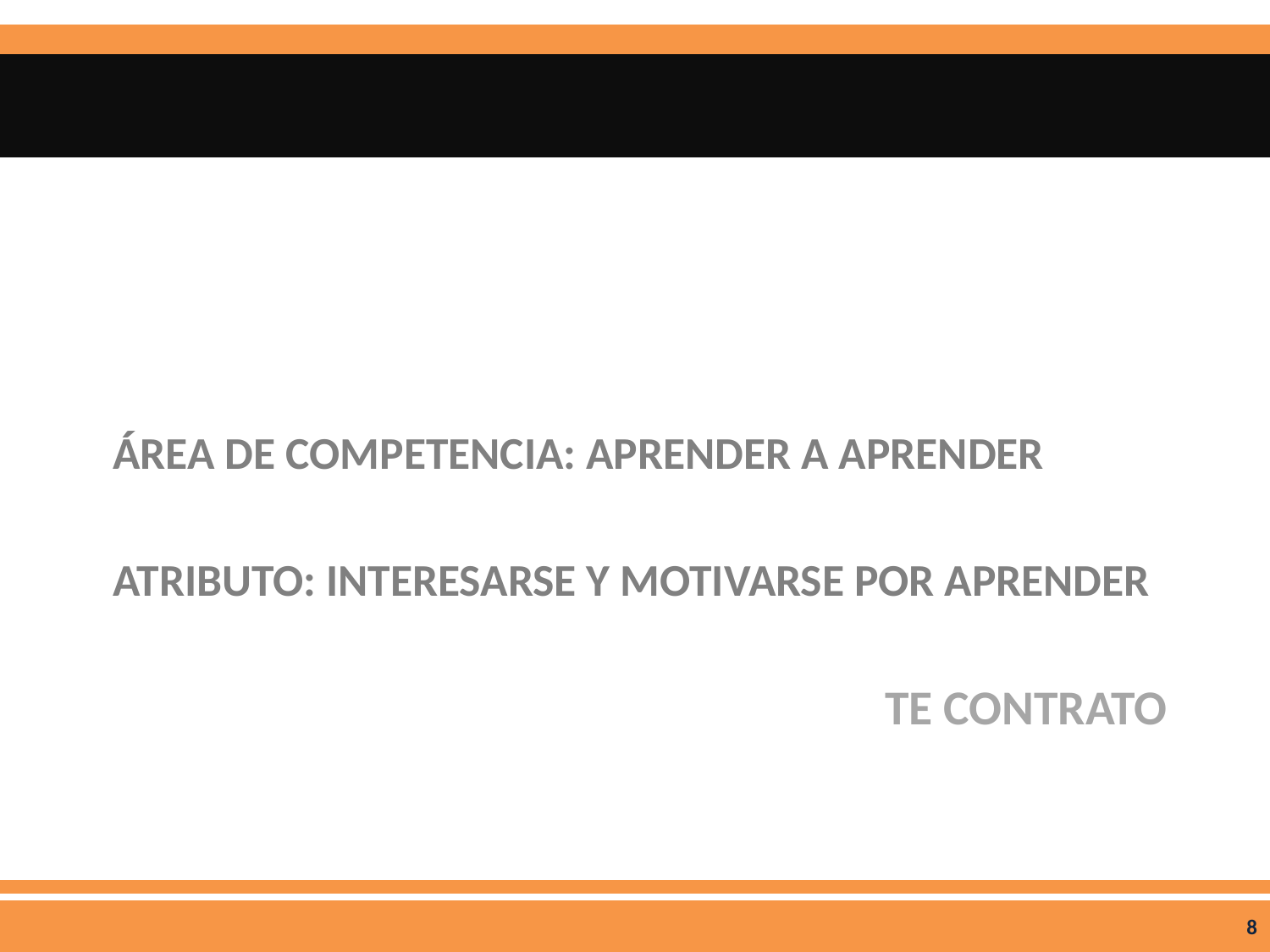

ÁREA DE COMPETENCIA: APRENDER A APRENDER

ATRIBUTO: Interesarse y motivarse por aprender
# TE CONTRATO
8